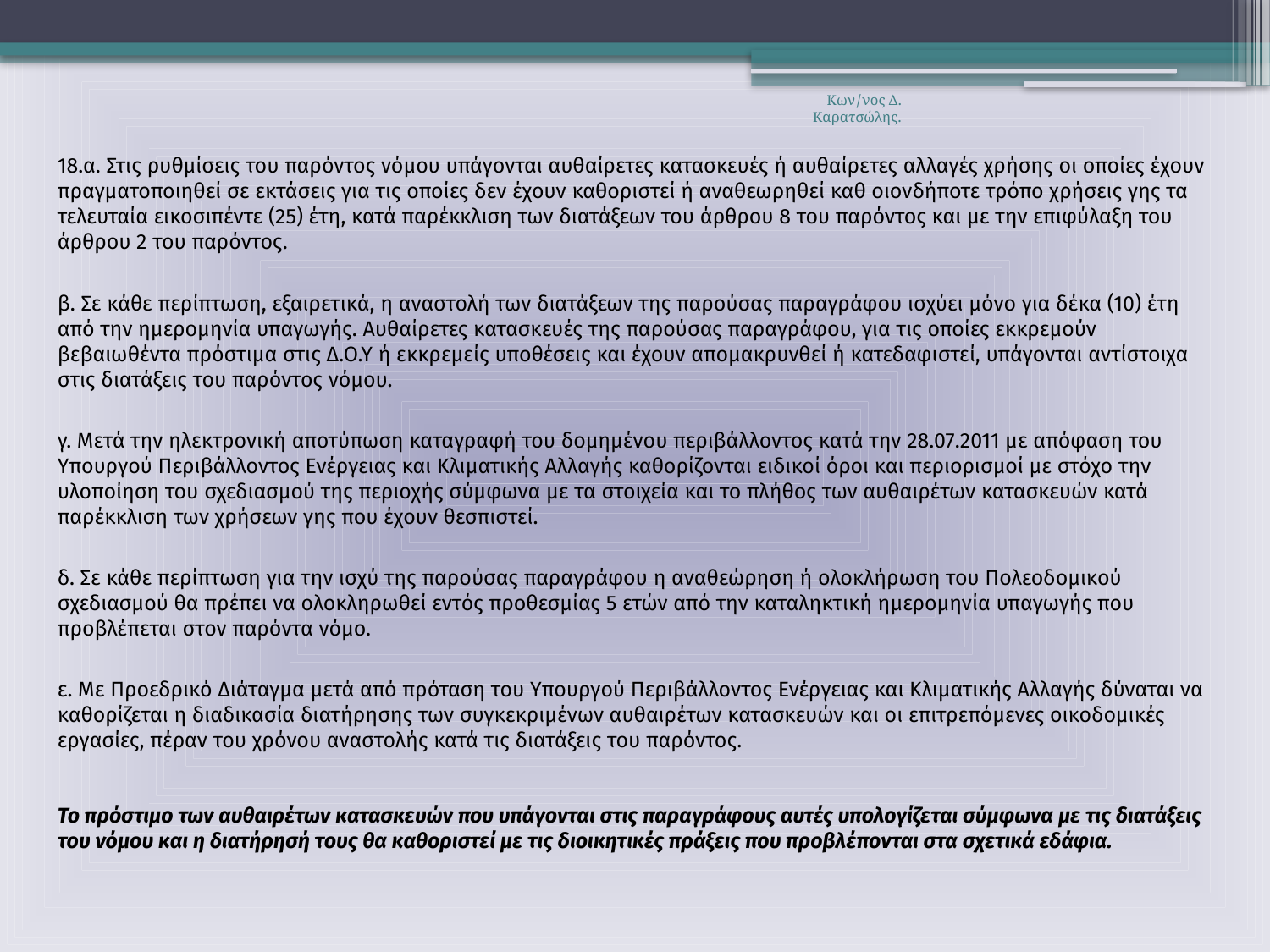

Κων/νος Δ. Καρατσώλης.
18.α. Στις ρυθμίσεις του παρόντος νόμου υπάγονται αυθαίρετες κατασκευές ή αυθαίρετες αλλαγές χρήσης οι οποίες έχουν πραγματοποιηθεί σε εκτάσεις για τις οποίες δεν έχουν καθοριστεί ή αναθεωρηθεί καθ οιονδήποτε τρόπο χρήσεις γης τα τελευταία εικοσιπέντε (25) έτη, κατά παρέκκλιση των διατάξεων του άρθρου 8 του παρόντος και με την επιφύλαξη του άρθρου 2 του παρόντος.

β. Σε κάθε περίπτωση, εξαιρετικά, η αναστολή των διατάξεων της παρούσας παραγράφου ισχύει μόνο για δέκα (10) έτη από την ημερομηνία υπαγωγής. Αυθαίρετες κατασκευές της παρούσας παραγράφου, για τις οποίες εκκρεμούν βεβαιωθέντα πρόστιμα στις Δ.Ο.Υ ή εκκρεμείς υποθέσεις και έχουν απομακρυνθεί ή κατεδαφιστεί, υπάγονται αντίστοιχα στις διατάξεις του παρόντος νόμου.

γ. Μετά την ηλεκτρονική αποτύπωση καταγραφή του δομημένου περιβάλλοντος κατά την 28.07.2011 με απόφαση του Υπουργού Περιβάλλοντος Ενέργειας και Κλιματικής Αλλαγής καθορίζονται ειδικοί όροι και περιορισμοί με στόχο την υλοποίηση του σχεδιασμού της περιοχής σύμφωνα με τα στοιχεία και το πλήθος των αυθαιρέτων κατασκευών κατά παρέκκλιση των χρήσεων γης που έχουν θεσπιστεί.

δ. Σε κάθε περίπτωση για την ισχύ της παρούσας παραγράφου η αναθεώρηση ή ολοκλήρωση του Πολεοδομικού σχεδιασμού θα πρέπει να ολοκληρωθεί εντός προθεσμίας 5 ετών από την καταληκτική ημερομηνία υπαγωγής που προβλέπεται στον παρόντα νόμο.

ε. Με Προεδρικό Διάταγμα μετά από πρόταση του Υπουργού Περιβάλλοντος Ενέργειας και Κλιματικής Αλλαγής δύναται να καθορίζεται η διαδικασία διατήρησης των συγκεκριμένων αυθαιρέτων κατασκευών και οι επιτρεπόμενες οικοδομικές εργασίες, πέραν του χρόνου αναστολής κατά τις διατάξεις του παρόντος.

Το πρόστιμο των αυθαιρέτων κατασκευών που υπάγονται στις παραγράφους αυτές υπολογίζεται σύμφωνα με τις διατάξεις του νόμου και η διατήρησή τους θα καθοριστεί με τις διοικητικές πράξεις που προβλέπονται στα σχετικά εδάφια.